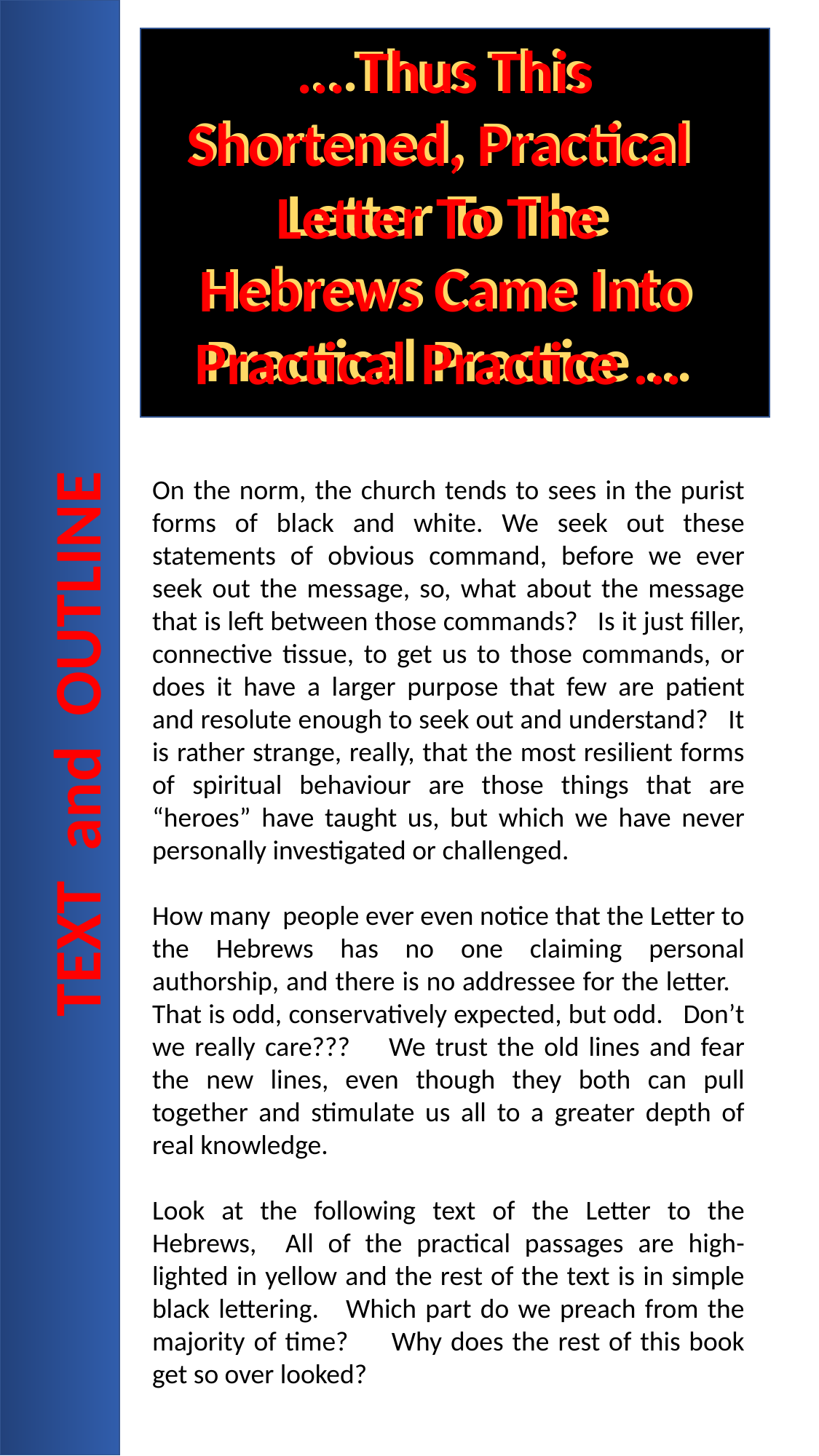

...Thus This Shortened, Practical  Letter To The Hebrews Came Into Practical Practice ...
... Thus This
Shortened, Practical  Letter To The
Hebrews Came Into Practical Practice ...

On the norm, the church tends to sees in the purist forms of black and white. We seek out these statements of obvious command, before we ever seek out the message, so, what about the message that is left between those commands?   Is it just filler, connective tissue, to get us to those commands, or does it have a larger purpose that few are patient and resolute enough to seek out and understand?   It is rather strange, really, that the most resilient forms of spiritual behaviour are those things that are “heroes” have taught us, but which we have never personally investigated or challenged.

How many  people ever even notice that the Letter to the Hebrews has no one claiming personal authorship, and there is no addressee for the letter.   That is odd, conservatively expected, but odd.   Don’t we really care???    We trust the old lines and fear the new lines, even though they both can pull together and stimulate us all to a greater depth of real knowledge.

Look at the following text of the Letter to the Hebrews,  All of the practical passages are high-lighted in yellow and the rest of the text is in simple black lettering.   Which part do we preach from the majority of time?     Why does the rest of this book get so over looked?
TEXT  and  OUTLINE